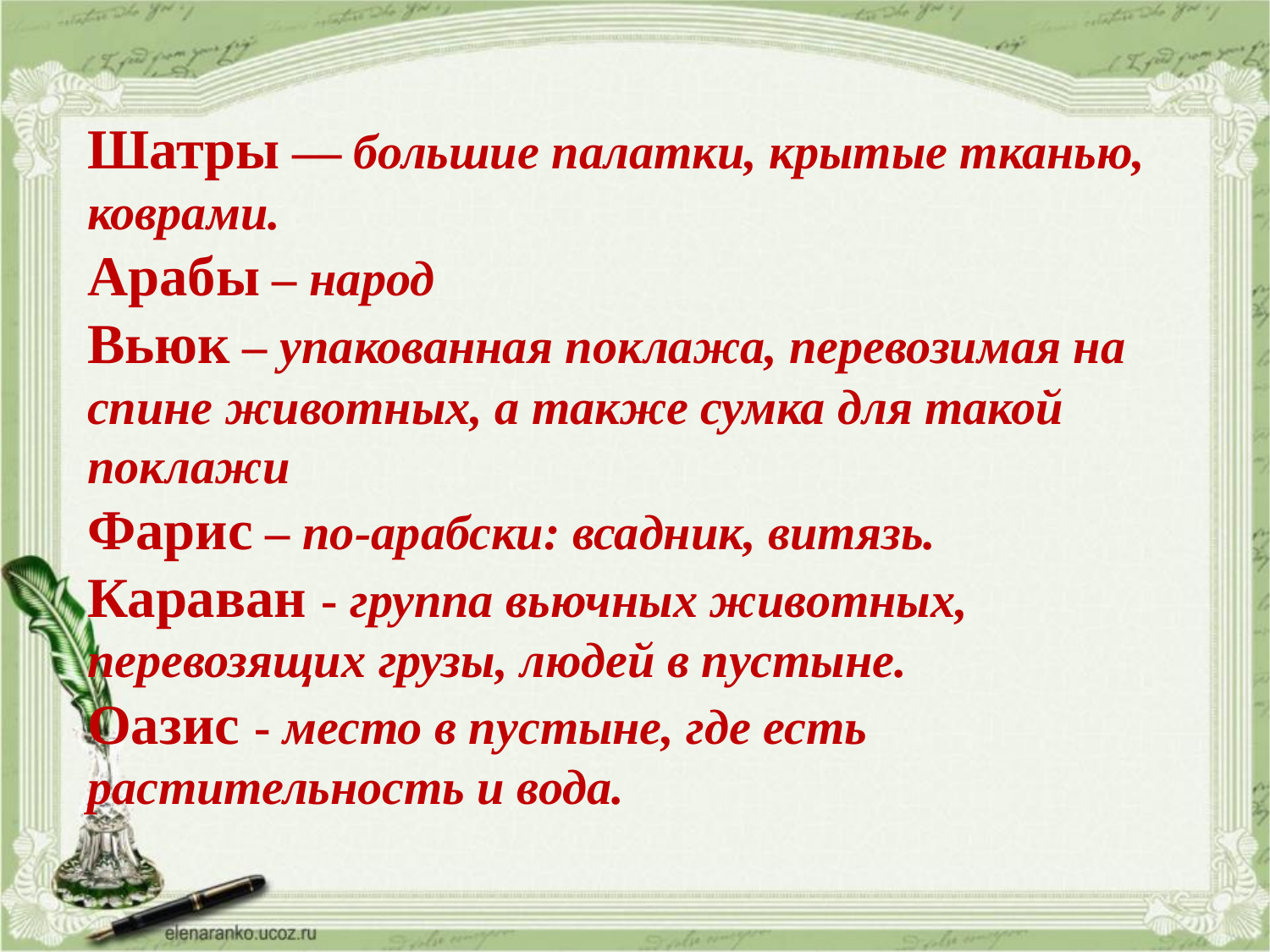

Шатры — большие палатки, крытые тканью, коврами.
Арабы – народ
Вьюк – упакованная поклажа, перевозимая на спине животных, а также сумка для такой поклажи
Фарис – по-арабски: всадник, витязь.
Караван - группа вьючных животных, перевозящих грузы, людей в пустыне.
Оазис - место в пустыне, где есть растительность и вода.
#